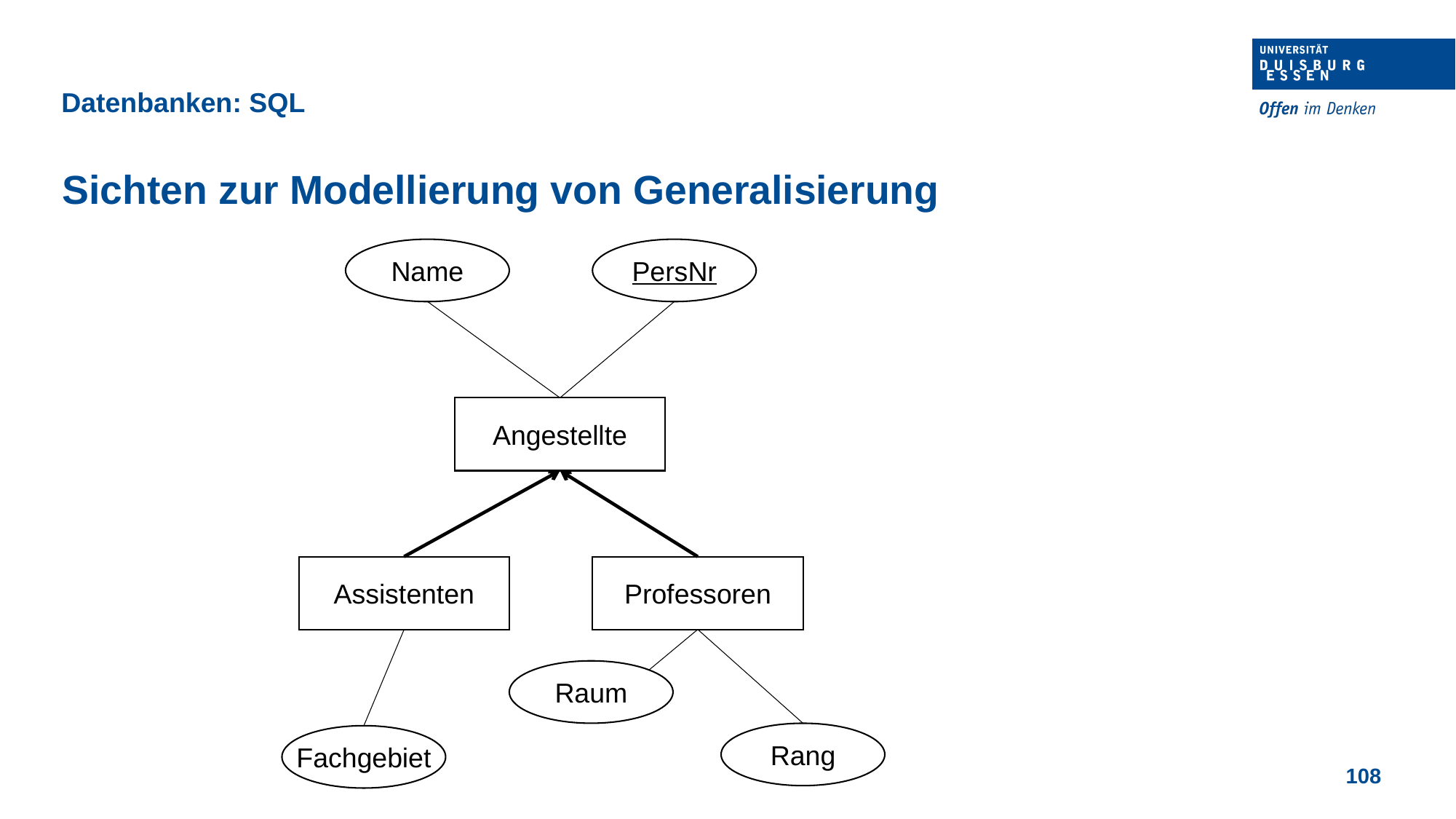

Datenbanken: SQL
Sichten zur Modellierung von Generalisierung
Name
PersNr
Angestellte
Assistenten
Professoren
Raum
Rang
Fachgebiet
108